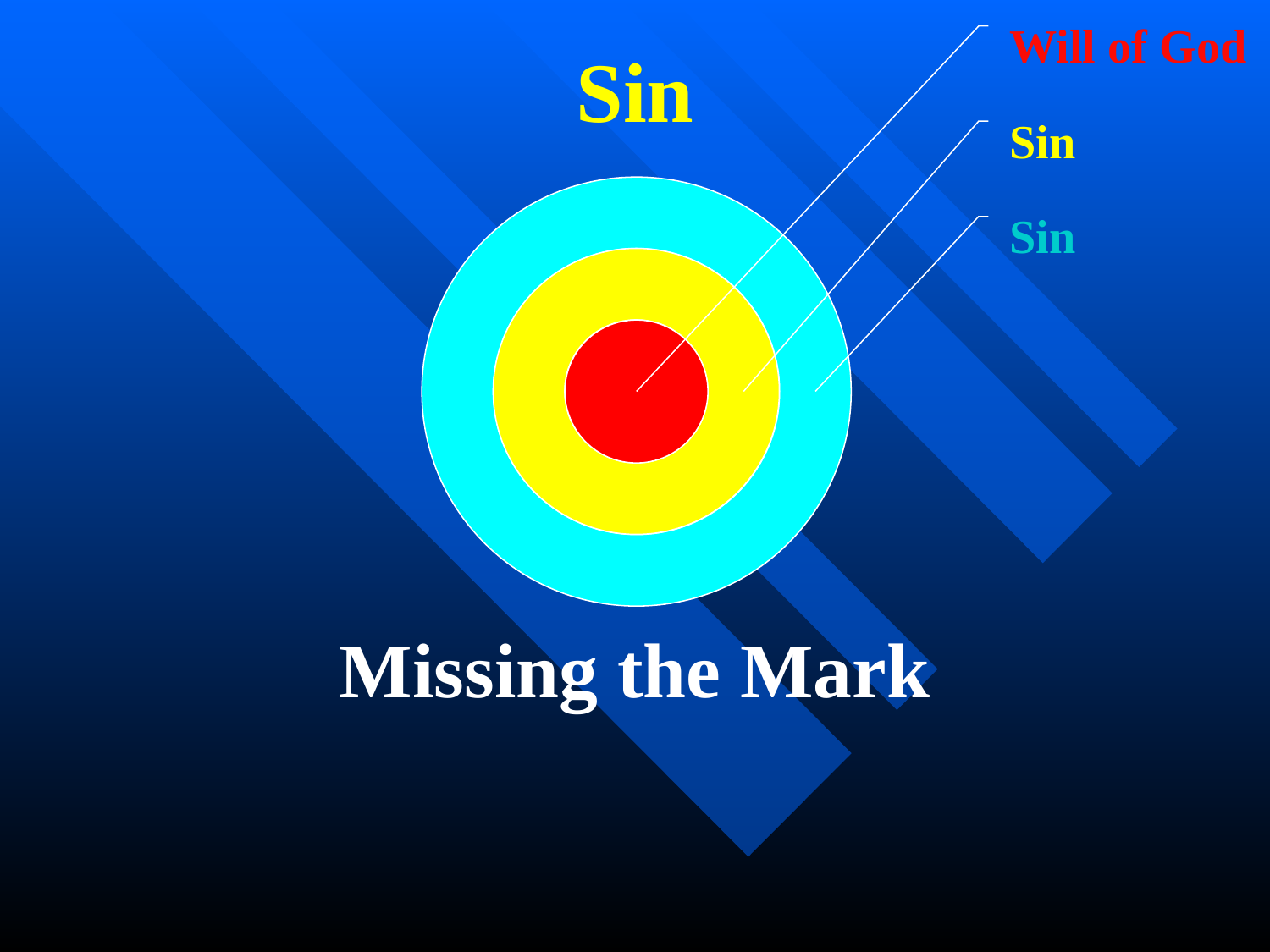

Will of God
Sin

Sin

Sin
Missing the Mark